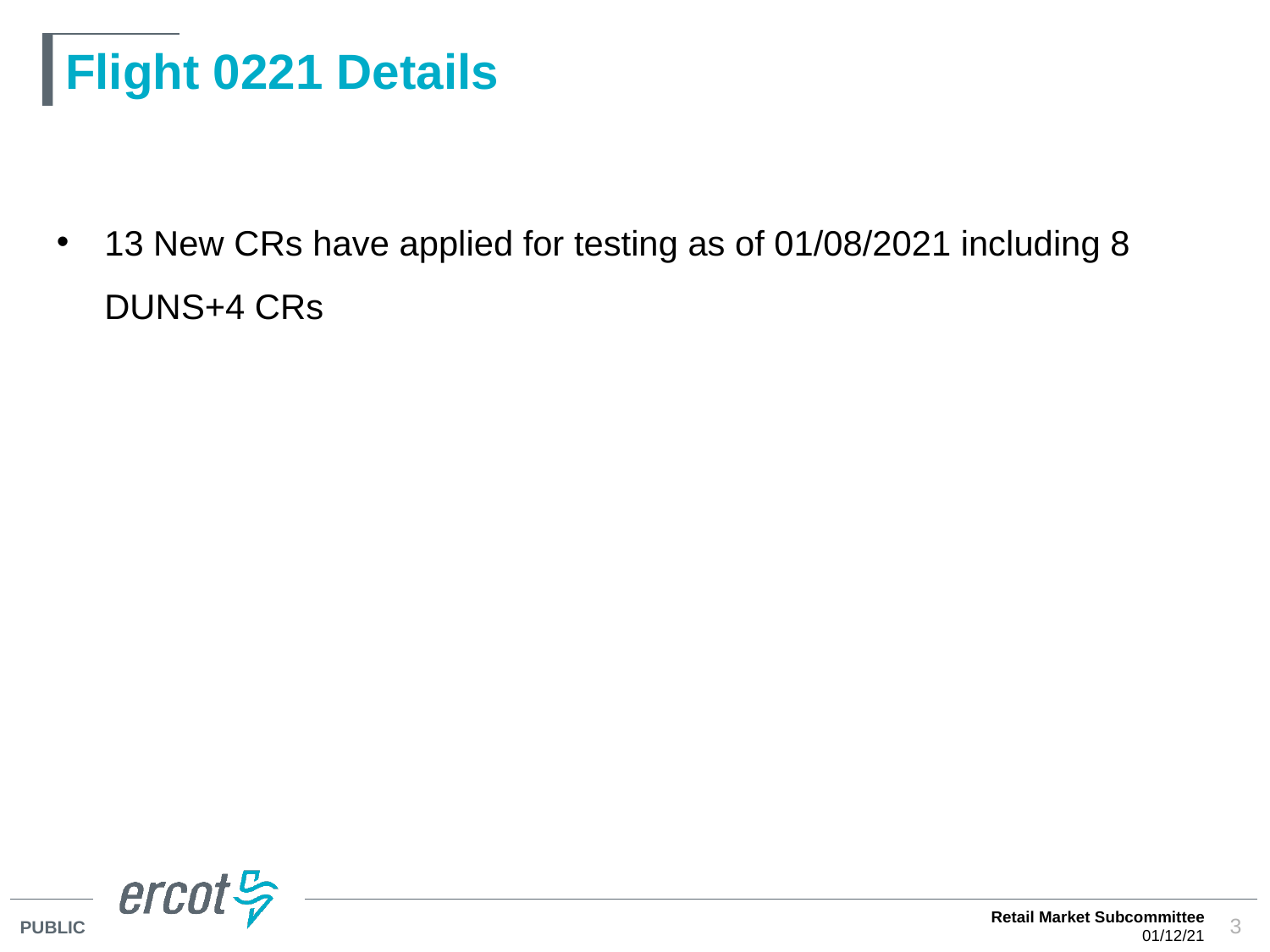

# Flight 0221 Details
13 New CRs have applied for testing as of 01/08/2021 including 8 DUNS+4 CRs

Retail Market Subcommittee
01/12/21
3